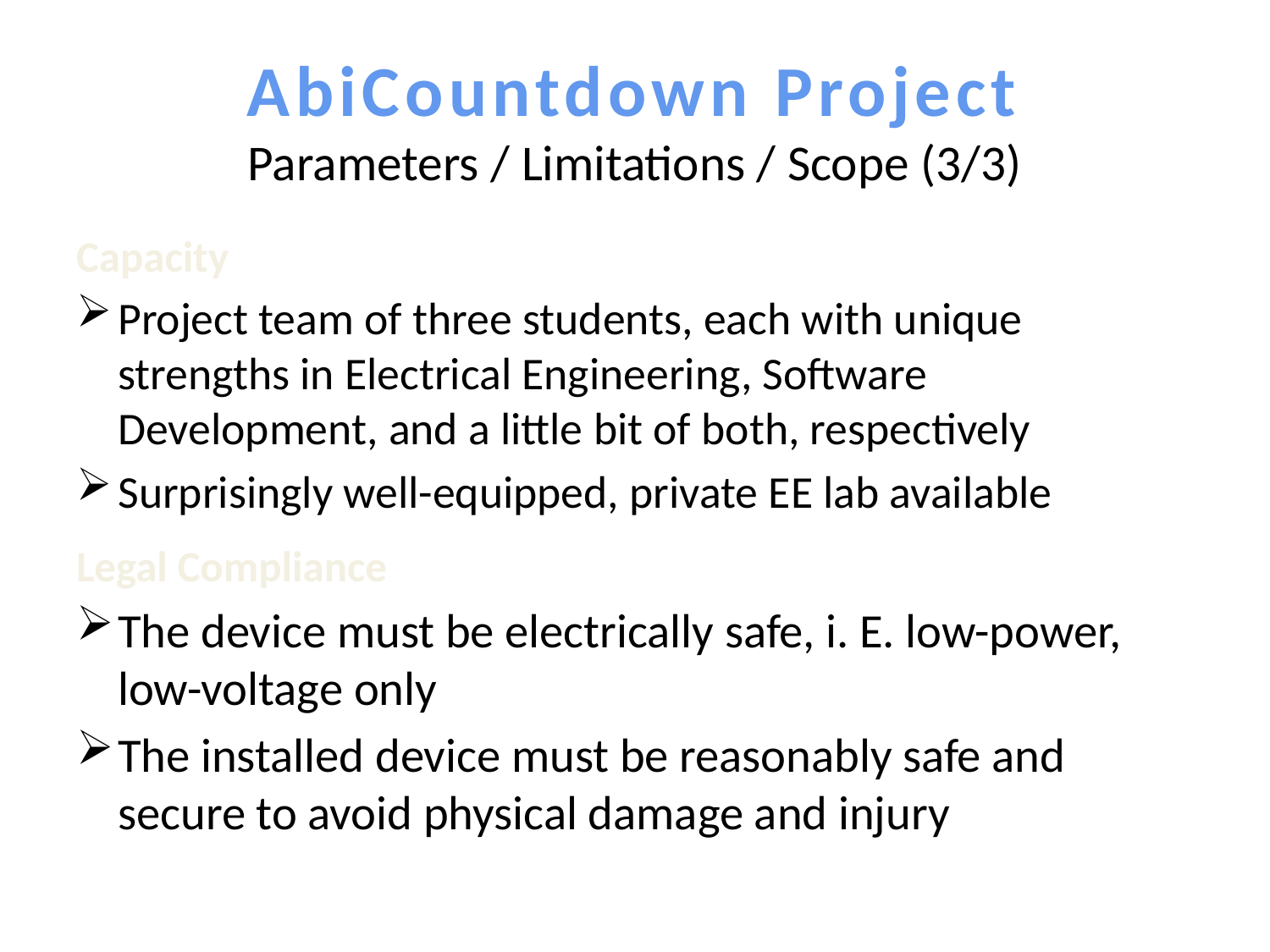

# AbiCountdown Project Parameters / Limitations / Scope (3/3)
Capacity
Project team of three students, each with unique strengths in Electrical Engineering, Software Development, and a little bit of both, respectively
Surprisingly well-equipped, private EE lab available
Legal Compliance
The device must be electrically safe, i. E. low-power, low-voltage only
The installed device must be reasonably safe and secure to avoid physical damage and injury